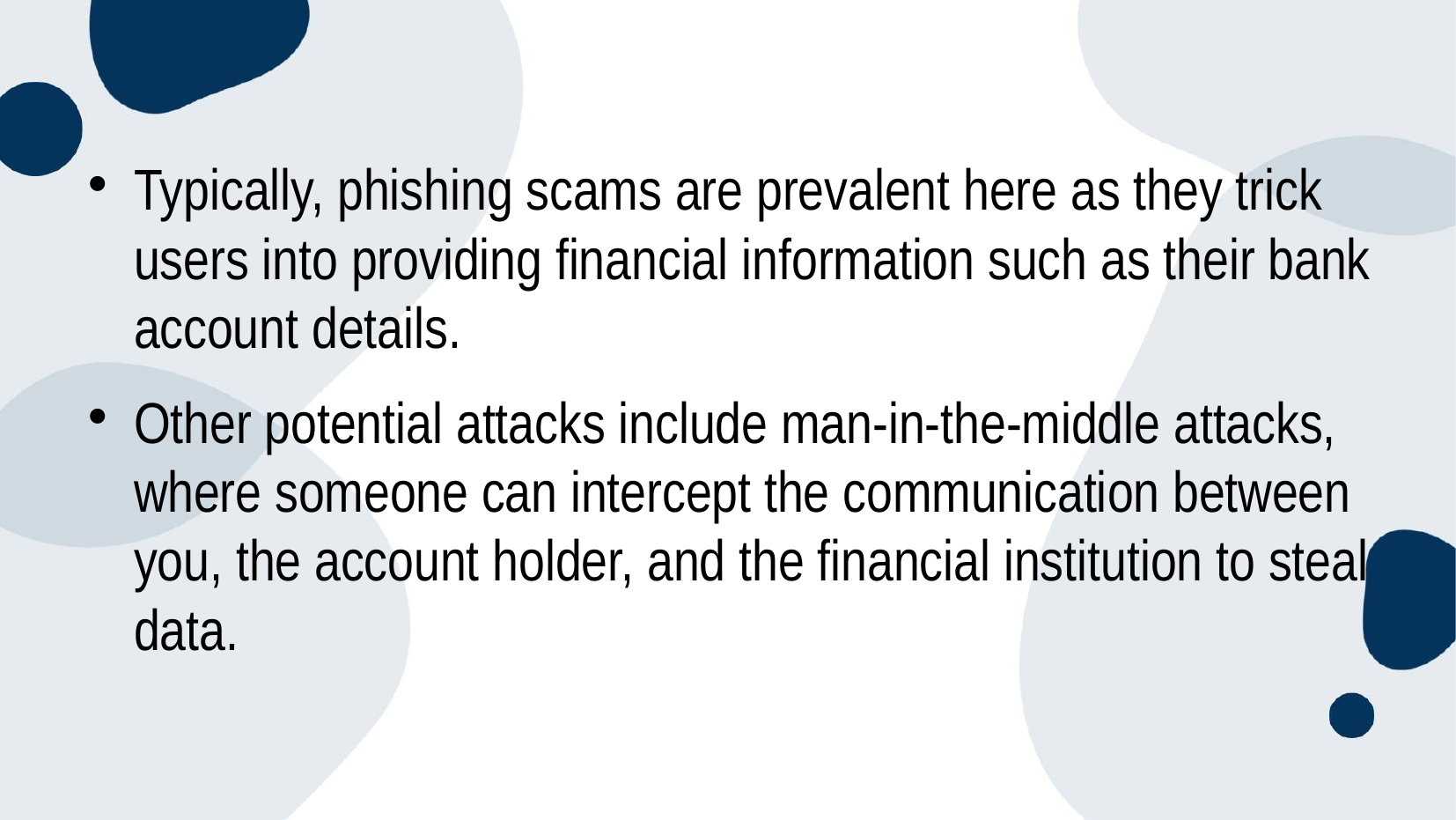

#
Typically, phishing scams are prevalent here as they trick users into providing financial information such as their bank account details.
Other potential attacks include man-in-the-middle attacks, where someone can intercept the communication between you, the account holder, and the financial institution to steal data.